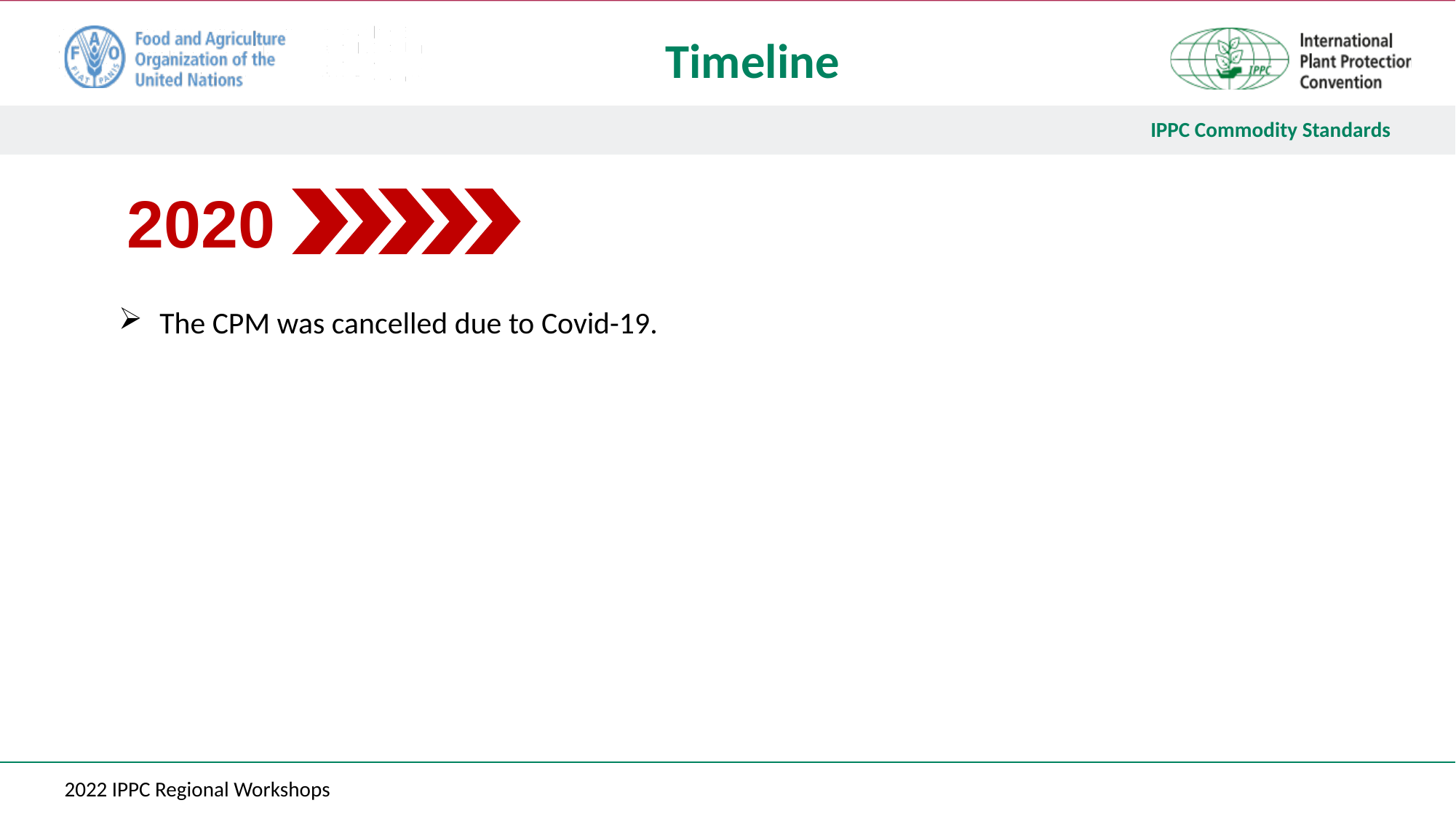

# Timeline
2020

The CPM was cancelled due to Covid-19.